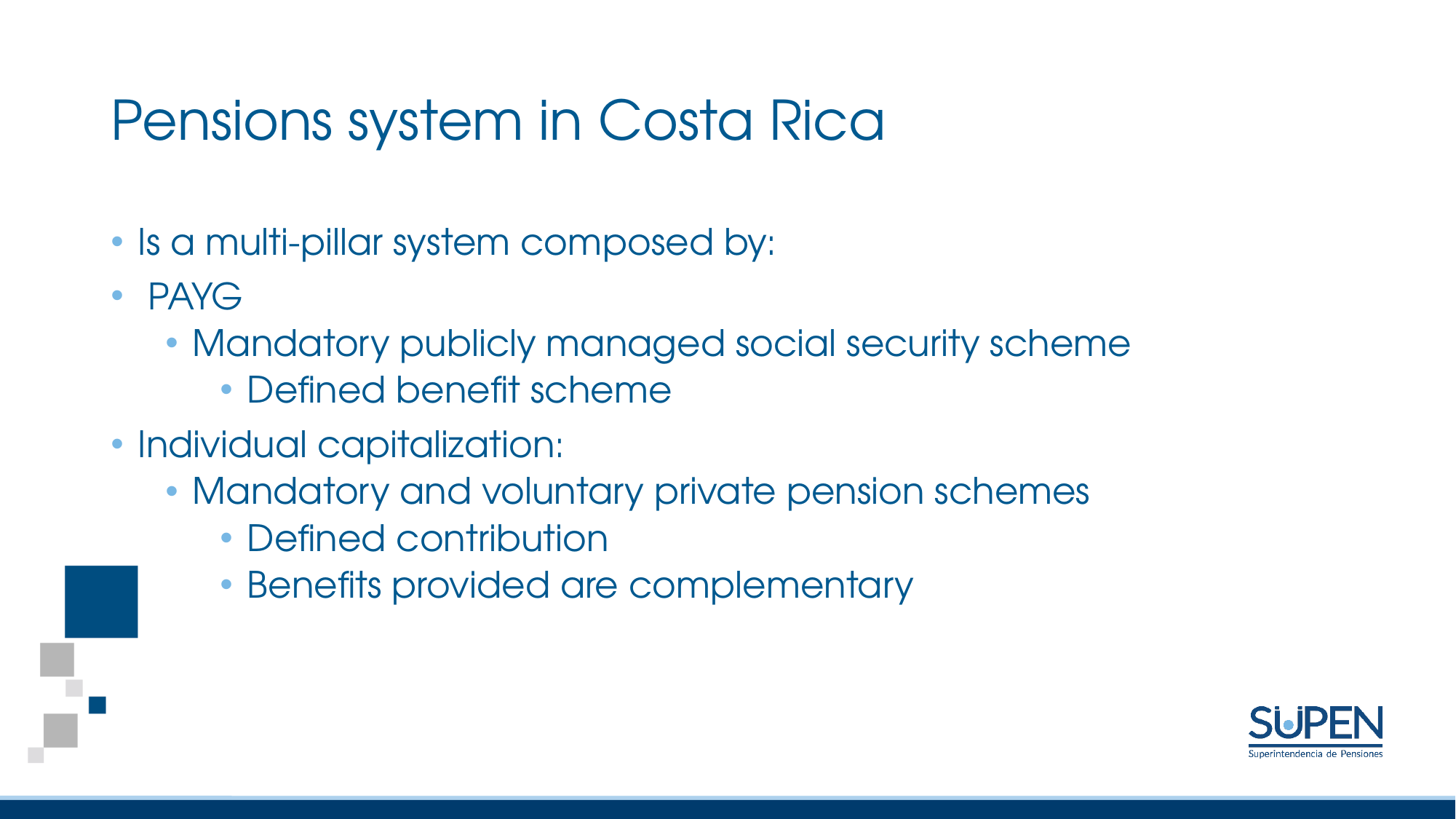

# Pensions system in Costa Rica
Is a multi-pillar system composed by:
 PAYG
Mandatory publicly managed social security scheme
Defined benefit scheme
Individual capitalization:
Mandatory and voluntary private pension schemes
Defined contribution
Benefits provided are complementary